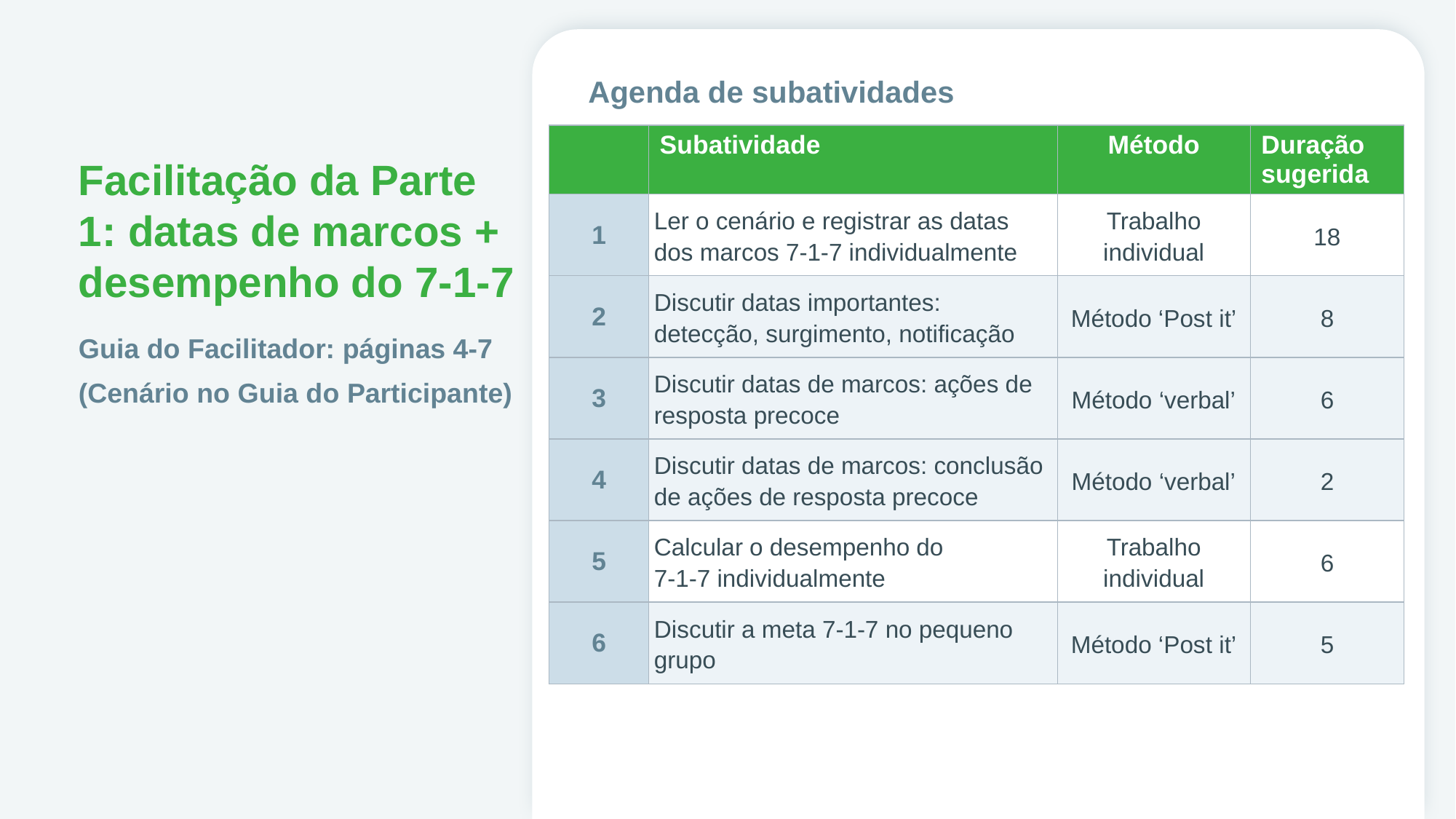

# Facilitação da Parte 1: datas de marcos + desempenho do 7-1-7
Agenda de subatividades
|  | Subatividade | Método | Duração sugerida |
| --- | --- | --- | --- |
| 1 | Ler o cenário e registrar as datas dos marcos 7-1-7 individualmente | Trabalho individual | 18 |
| 2 | Discutir datas importantes: detecção, surgimento, notificação | Método ‘Post it’ | 8 |
| 3 | Discutir datas de marcos: ações de resposta precoce | Método ‘verbal’ | 6 |
| 4 | Discutir datas de marcos: conclusão de ações de resposta precoce | Método ‘verbal’ | 2 |
| 5 | Calcular o desempenho do 7-1-7 individualmente | Trabalho individual | 6 |
| 6 | Discutir a meta 7-1-7 no pequeno grupo | Método ‘Post it’ | 5 |
Guia do Facilitador: páginas 4-7
(Cenário no Guia do Participante)